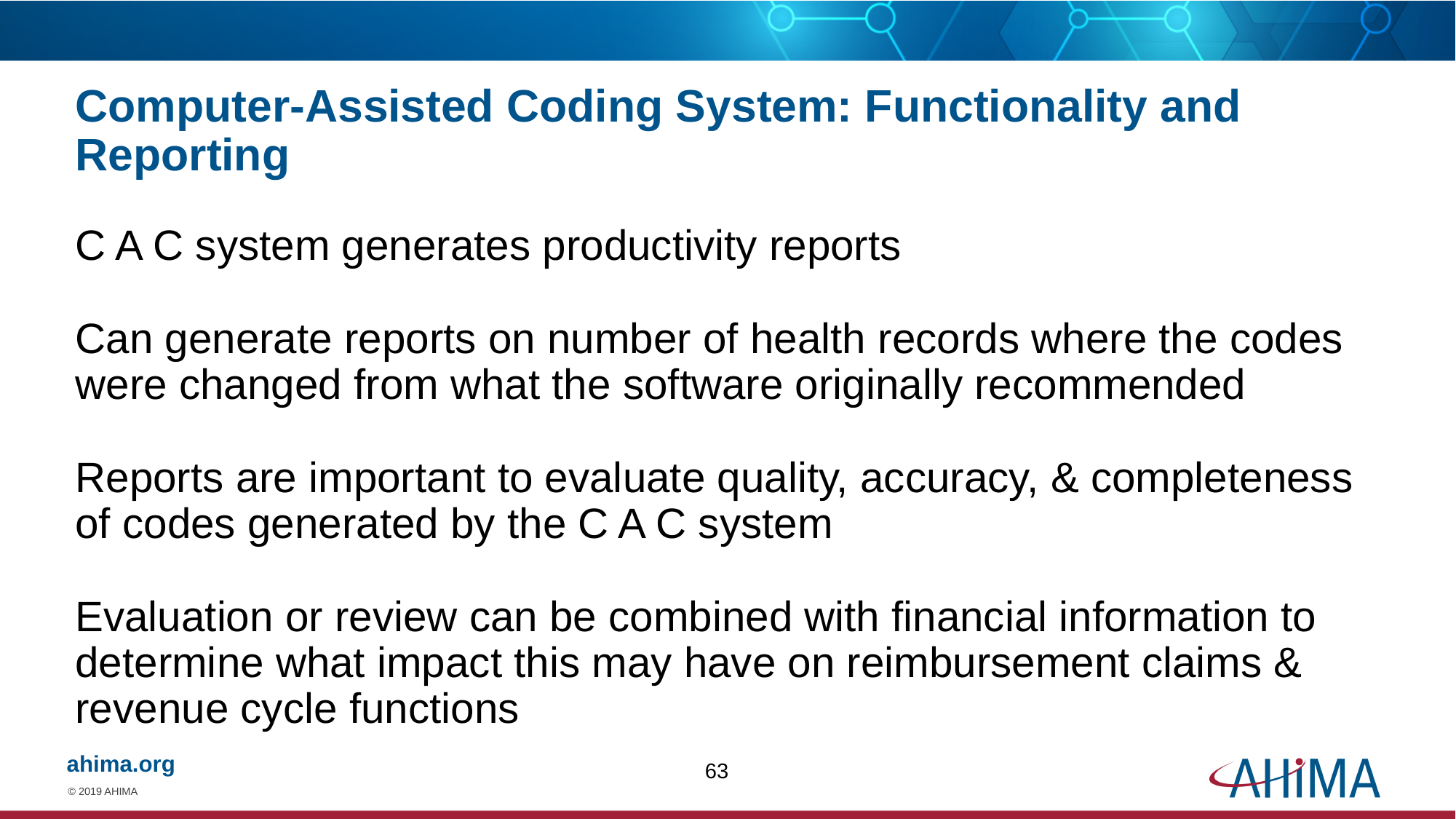

# Computer-Assisted Coding System: Functionality and Reporting
C A C system generates productivity reports

Can generate reports on number of health records where the codes were changed from what the software originally recommended

Reports are important to evaluate quality, accuracy, & completeness of codes generated by the C A C system

Evaluation or review can be combined with financial information to determine what impact this may have on reimbursement claims & revenue cycle functions